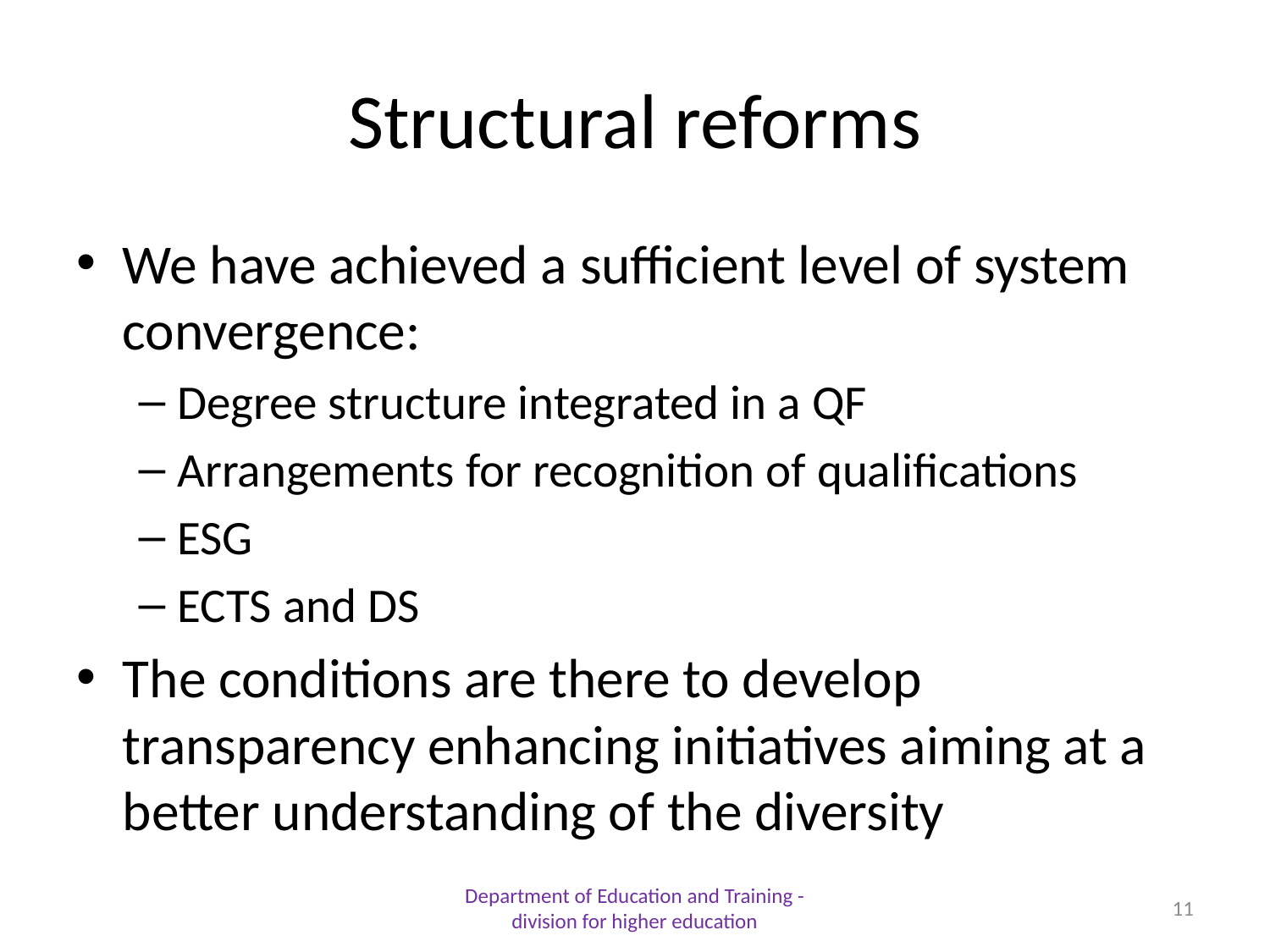

# Structural reforms
We have achieved a sufficient level of system convergence:
Degree structure integrated in a QF
Arrangements for recognition of qualifications
ESG
ECTS and DS
The conditions are there to develop transparency enhancing initiatives aiming at a better understanding of the diversity

Department of Education and Training - division for higher education
11